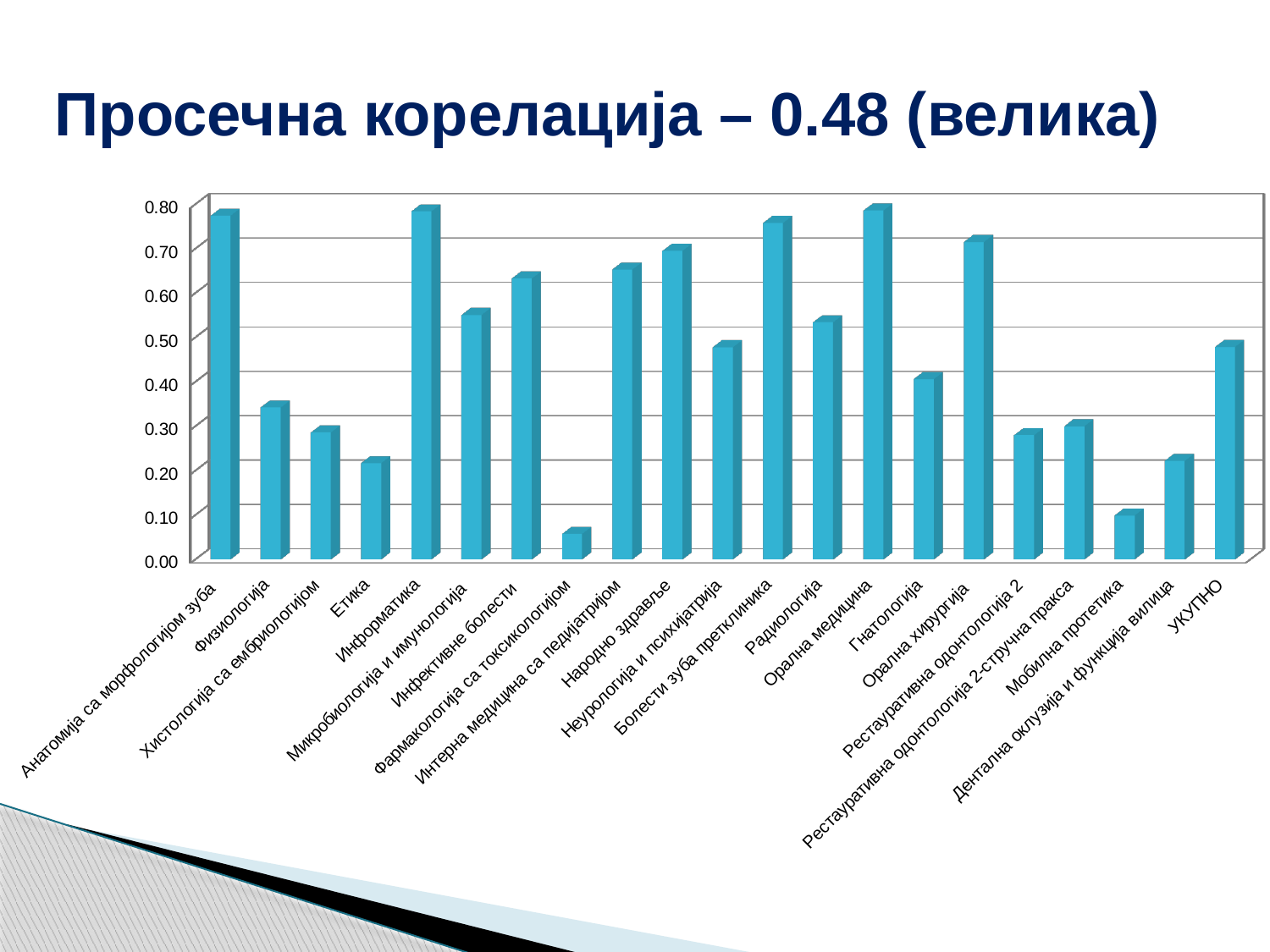

# Просечна корелација – 0.48 (велика)

[unsupported chart]

[unsupported chart]